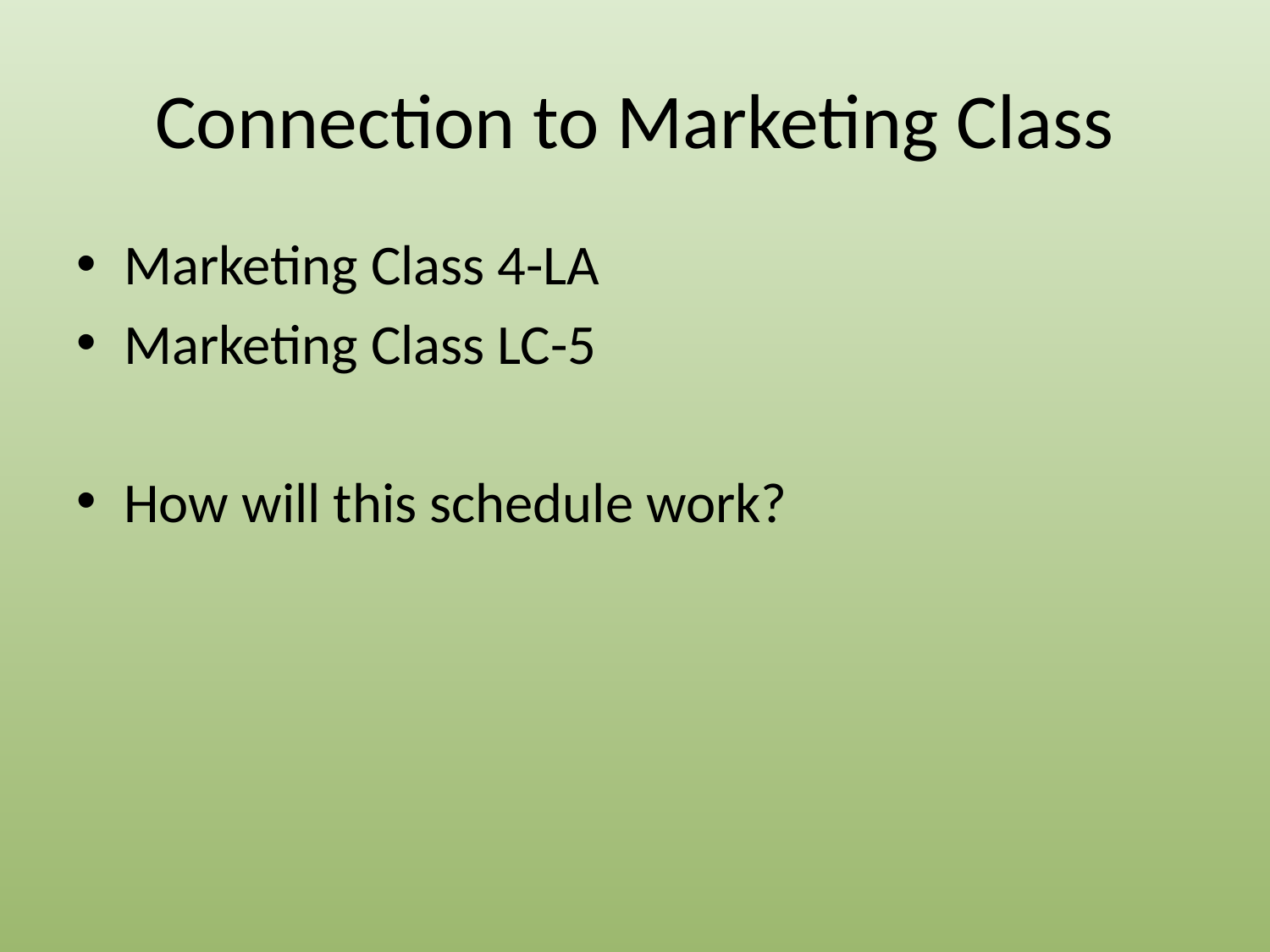

# Connection to Marketing Class
Marketing Class 4-LA
Marketing Class LC-5

How will this schedule work?